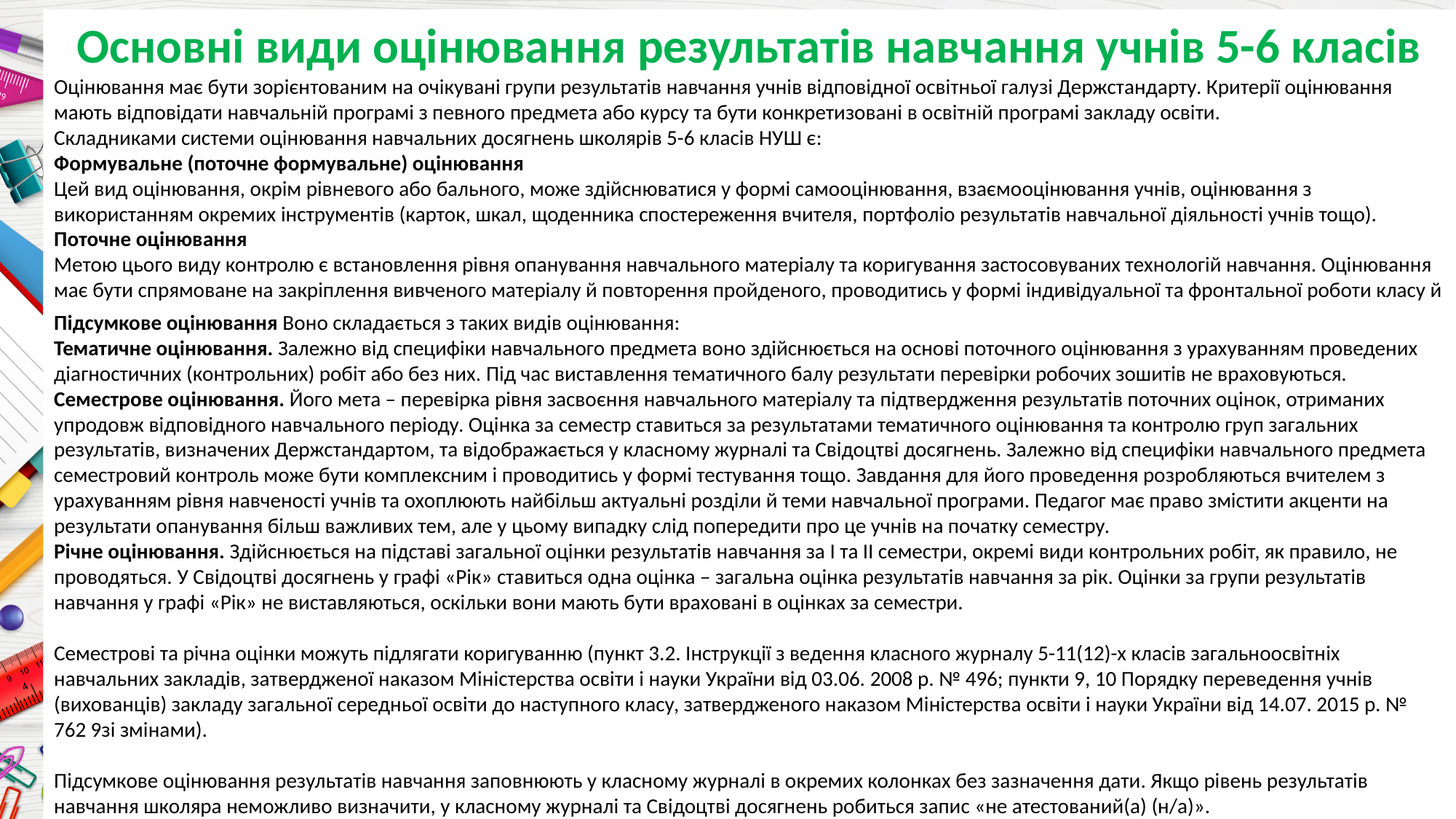

Основні види оцінювання результатів навчання учнів 5-6 класів
Оцінювання має бути зорієнтованим на очікувані групи результатів навчання учнів відповідної освітньої галузі Держстандарту. Критерії оцінювання мають відповідати навчальній програмі з певного предмета або курсу та бути конкретизовані в освітній програмі закладу освіти.
Складниками системи оцінювання навчальних досягнень школярів 5-6 класів НУШ є:
Формувальне (поточне формувальне) оцінювання
Цей вид оцінювання, окрім рівневого або бального, може здійснюватися у формі самооцінювання, взаємооцінювання учнів, оцінювання з використанням окремих інструментів (карток, шкал, щоденника спостереження вчителя, портфоліо результатів навчальної діяльності учнів тощо).
Поточне оцінювання
Метою цього виду контролю є встановлення рівня опанування навчального матеріалу та коригування застосовуваних технологій навчання. Оцінювання має бути спрямоване на закріплення вивченого матеріалу й повторення пройденого, проводитись у формі індивідуальної та фронтальної роботи класу й мати мотиваційно-стимулюючий характер.
Підсумкове оцінювання Воно складається з таких видів оцінювання:
Тематичне оцінювання. Залежно від специфіки навчального предмета воно здійснюється на основі поточного оцінювання з урахуванням проведених діагностичних (контрольних) робіт або без них. Під час виставлення тематичного балу результати перевірки робочих зошитів не враховуються.
Семестрове оцінювання. Його мета – перевірка рівня засвоєння навчального матеріалу та підтвердження результатів поточних оцінок, отриманих упродовж відповідного навчального періоду. Оцінка за семестр ставиться за результатами тематичного оцінювання та контролю груп загальних результатів, визначених Держстандартом, та відображається у класному журналі та Свідоцтві досягнень. Залежно від специфіки навчального предмета семестровий контроль може бути комплексним і проводитись у формі тестування тощо. Завдання для його проведення розробляються вчителем з урахуванням рівня навченості учнів та охоплюють найбільш актуальні розділи й теми навчальної програми. Педагог має право змістити акценти на результати опанування більш важливих тем, але у цьому випадку слід попередити про це учнів на початку семестру.
Річне оцінювання. Здійснюється на підставі загальної оцінки результатів навчання за І та ІІ семестри, окремі види контрольних робіт, як правило, не проводяться. У Свідоцтві досягнень у графі «Рік» ставиться одна оцінка – загальна оцінка результатів навчання за рік. Оцінки за групи результатів навчання у графі «Рік» не виставляються, оскільки вони мають бути враховані в оцінках за семестри.

Семестрові та річна оцінки можуть підлягати коригуванню (пункт 3.2. Інструкції з ведення класного журналу 5-11(12)-х класів загальноосвітніх навчальних закладів, затвердженої наказом Міністерства освіти і науки України від 03.06. 2008 р. № 496; пункти 9, 10 Порядку переведення учнів (вихованців) закладу загальної середньої освіти до наступного класу, затвердженого наказом Міністерства освіти і науки України від 14.07. 2015 р. № 762 9зі змінами).

Підсумкове оцінювання результатів навчання заповнюють у класному журналі в окремих колонках без зазначення дати. Якщо рівень результатів навчання школяра неможливо визначити, у класному журналі та Свідоцтві досягнень робиться запис «не атестований(а) (н/а)».